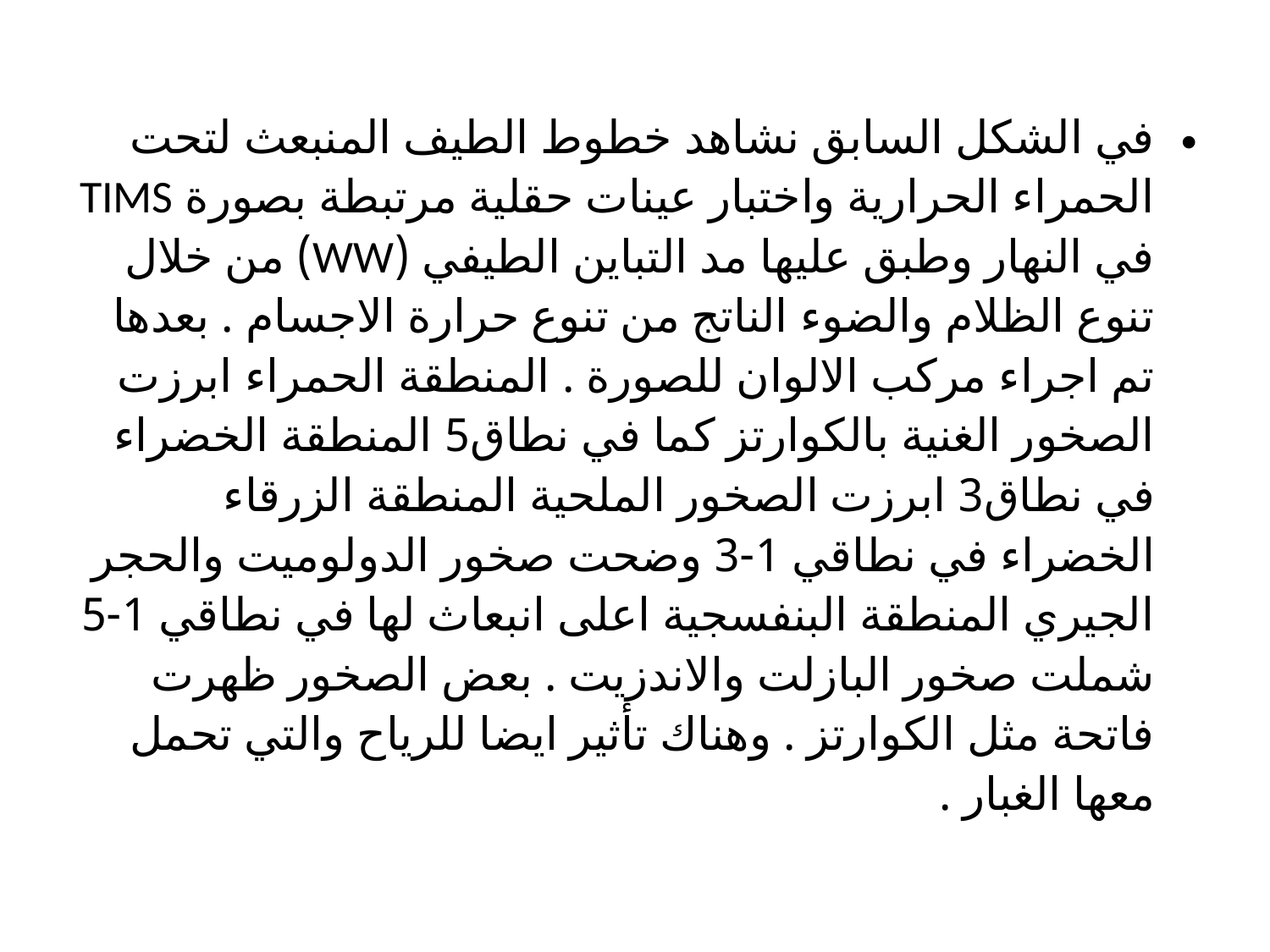

في الشكل السابق نشاهد خطوط الطيف المنبعث لتحت الحمراء الحرارية واختبار عينات حقلية مرتبطة بصورة TIMS في النهار وطبق عليها مد التباين الطيفي (WW) من خلال تنوع الظلام والضوء الناتج من تنوع حرارة الاجسام . بعدها تم اجراء مركب الالوان للصورة . المنطقة الحمراء ابرزت الصخور الغنية بالكوارتز كما في نطاق5 المنطقة الخضراء في نطاق3 ابرزت الصخور الملحية المنطقة الزرقاء الخضراء في نطاقي 1-3 وضحت صخور الدولوميت والحجر الجيري المنطقة البنفسجية اعلى انبعاث لها في نطاقي 1-5 شملت صخور البازلت والاندزيت . بعض الصخور ظهرت فاتحة مثل الكوارتز . وهناك تأثير ايضا للرياح والتي تحمل معها الغبار .